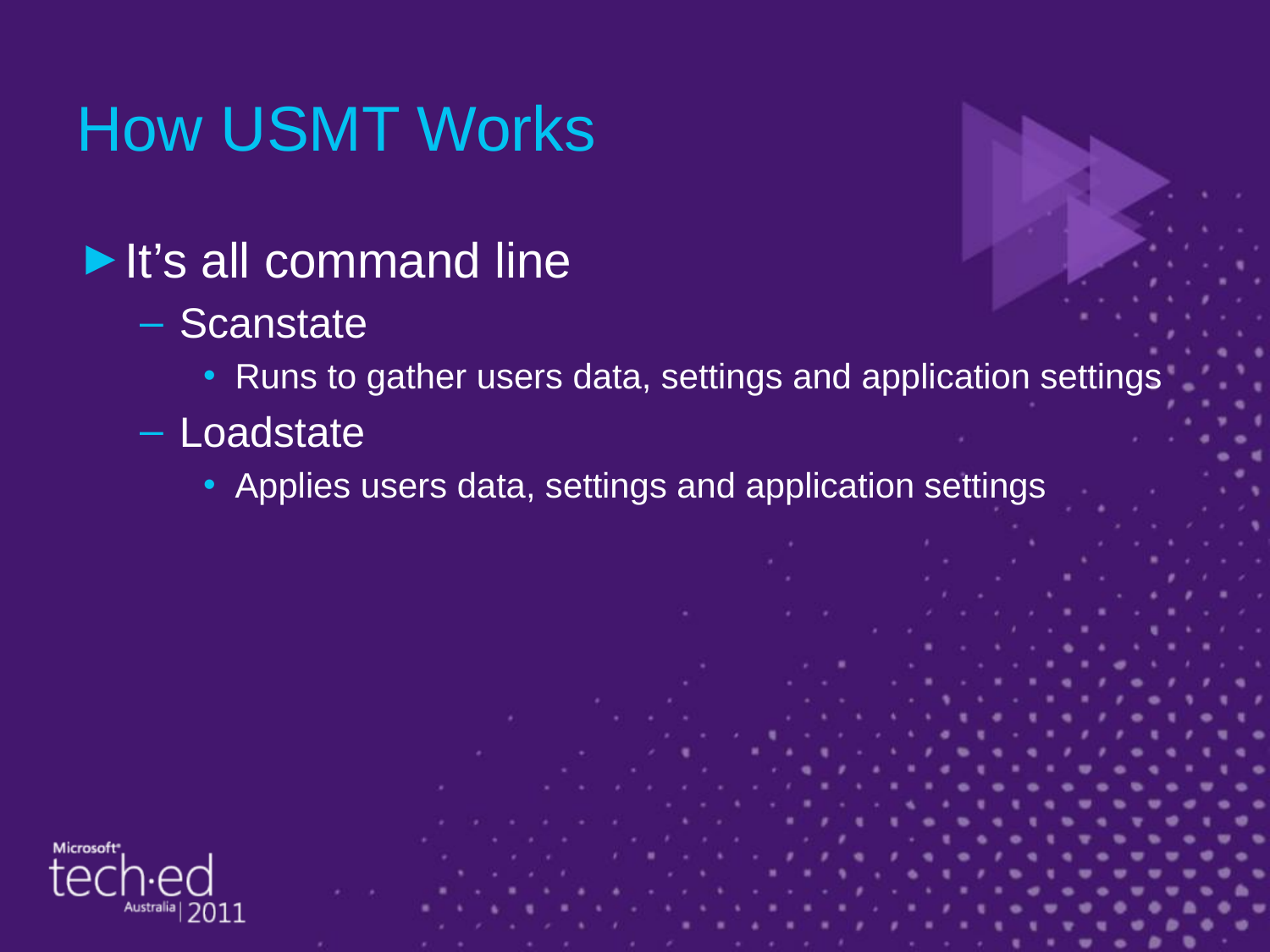

# How USMT Works
It’s all command line
Scanstate
Runs to gather users data, settings and application settings
Loadstate
Applies users data, settings and application settings